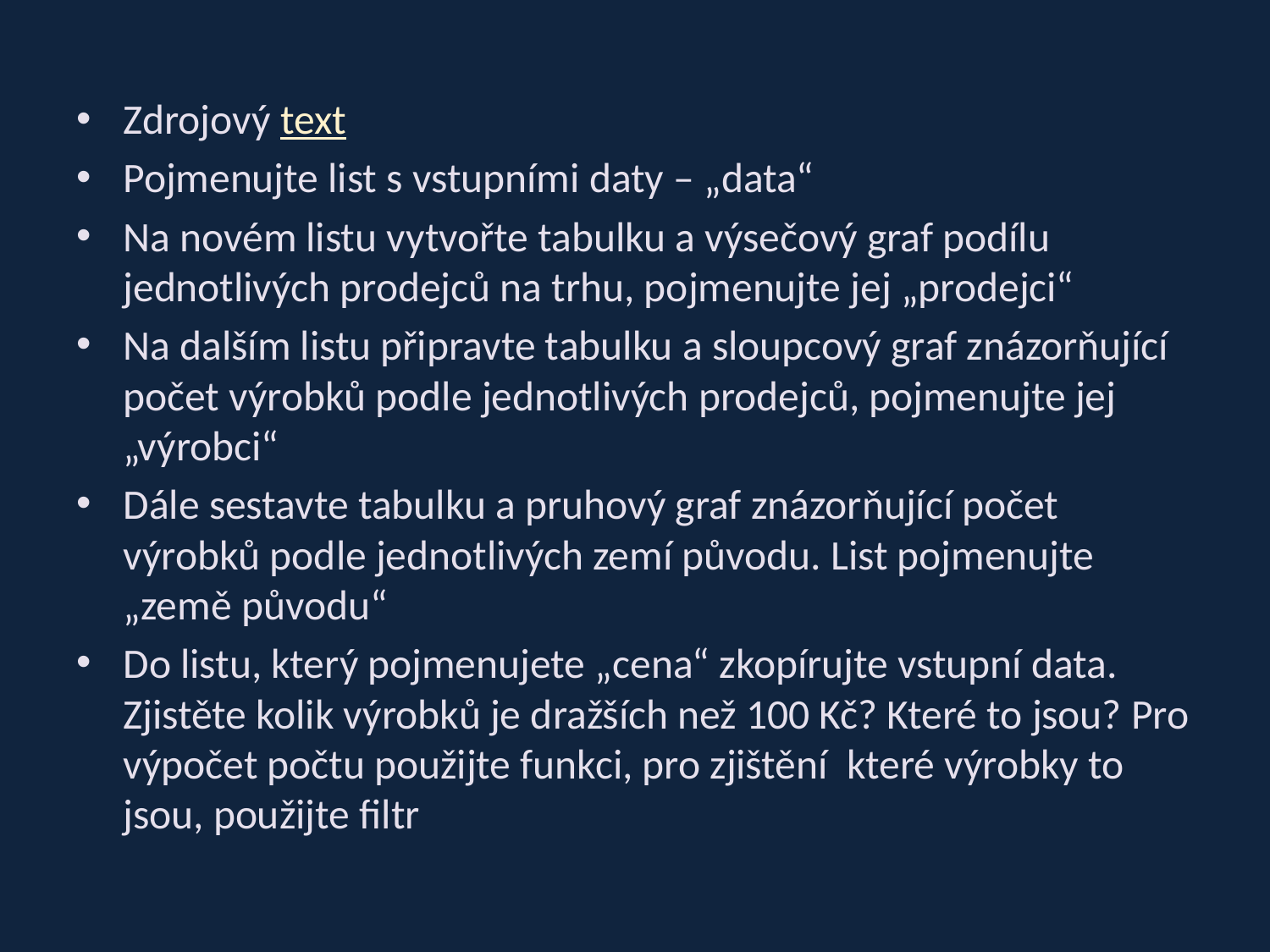

Zdrojový text
Pojmenujte list s vstupními daty – „data“
Na novém listu vytvořte tabulku a výsečový graf podílu jednotlivých prodejců na trhu, pojmenujte jej „prodejci“
Na dalším listu připravte tabulku a sloupcový graf znázorňující počet výrobků podle jednotlivých prodejců, pojmenujte jej  „výrobci“
Dále sestavte tabulku a pruhový graf znázorňující počet výrobků podle jednotlivých zemí původu. List pojmenujte „země původu“
Do listu, který pojmenujete „cena“ zkopírujte vstupní data. Zjistěte kolik výrobků je dražších než 100 Kč? Které to jsou? Pro výpočet počtu použijte funkci, pro zjištění  které výrobky to jsou, použijte filtr